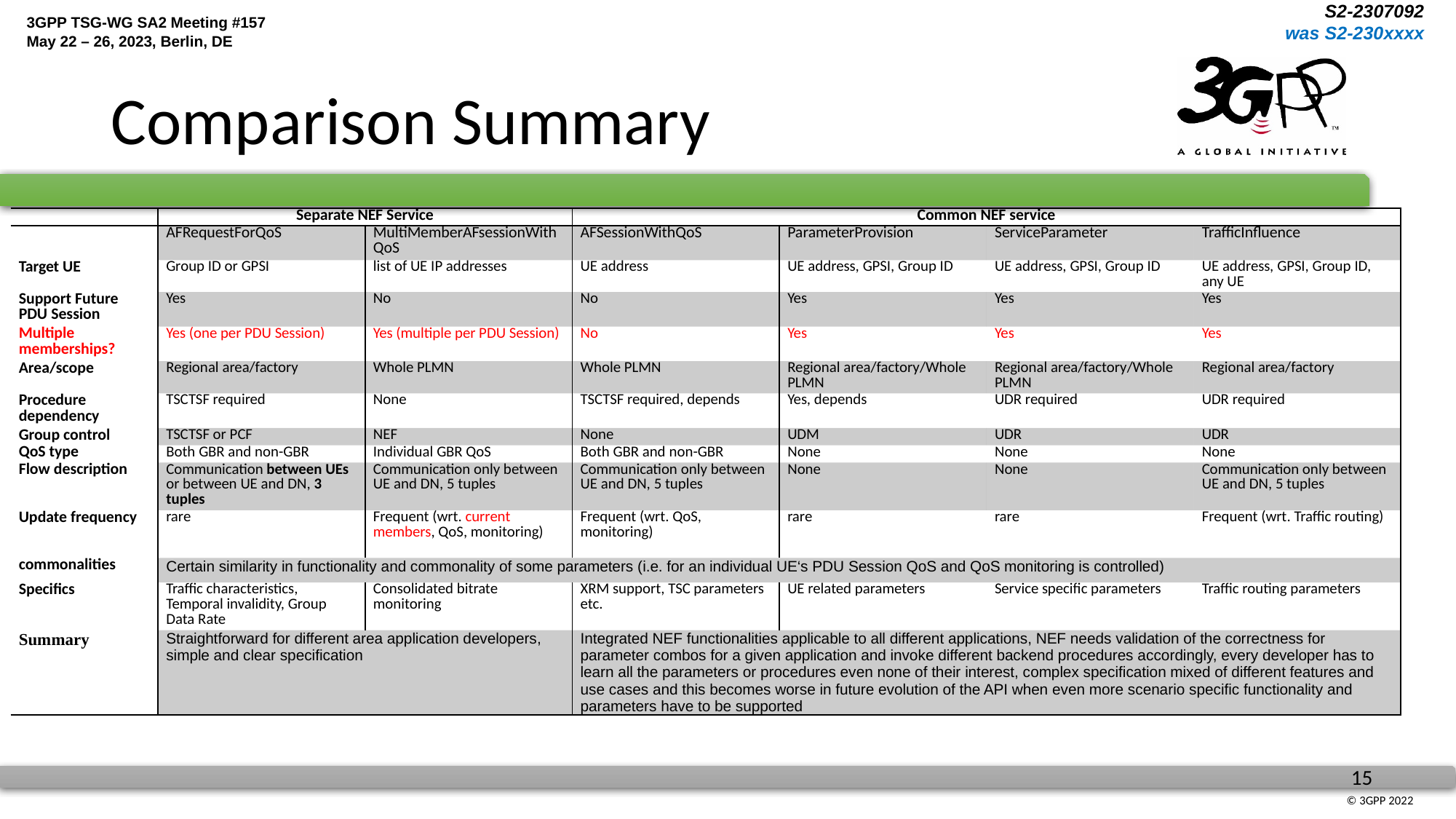

# Comparison Summary
|  | Separate NEF Service |  | Common NEF service |  |  |  |
| --- | --- | --- | --- | --- | --- | --- |
|  | AFRequestForQoS | MultiMemberAFsessionWithQoS | AFSessionWithQoS | ParameterProvision | ServiceParameter | TrafficInfluence |
| Target UE | Group ID or GPSI | list of UE IP addresses | UE address | UE address, GPSI, Group ID | UE address, GPSI, Group ID | UE address, GPSI, Group ID, any UE |
| Support Future PDU Session | Yes | No | No | Yes | Yes | Yes |
| Multiple memberships? | Yes (one per PDU Session) | Yes (multiple per PDU Session) | No | Yes | Yes | Yes |
| Area/scope | Regional area/factory | Whole PLMN | Whole PLMN | Regional area/factory/Whole PLMN | Regional area/factory/Whole PLMN | Regional area/factory |
| Procedure dependency | TSCTSF required | None | TSCTSF required, depends | Yes, depends | UDR required | UDR required |
| Group control | TSCTSF or PCF | NEF | None | UDM | UDR | UDR |
| QoS type | Both GBR and non-GBR | Individual GBR QoS | Both GBR and non-GBR | None | None | None |
| Flow description | Communication between UEs or between UE and DN, 3 tuples | Communication only between UE and DN, 5 tuples | Communication only between UE and DN, 5 tuples | None | None | Communication only between UE and DN, 5 tuples |
| Update frequency | rare | Frequent (wrt. current members, QoS, monitoring) | Frequent (wrt. QoS, monitoring) | rare | rare | Frequent (wrt. Traffic routing) |
| commonalities | Certain similarity in functionality and commonality of some parameters (i.e. for an individual UE‘s PDU Session QoS and QoS monitoring is controlled) |  |  |  |  |  |
| Specifics | Traffic characteristics, Temporal invalidity, Group Data Rate | Consolidated bitrate monitoring | XRM support, TSC parameters etc. | UE related parameters | Service specific parameters | Traffic routing parameters |
| Summary | Straightforward for different area application developers, simple and clear specification |  | Integrated NEF functionalities applicable to all different applications, NEF needs validation of the correctness for parameter combos for a given application and invoke different backend procedures accordingly, every developer has to learn all the parameters or procedures even none of their interest, complex specification mixed of different features and use cases and this becomes worse in future evolution of the API when even more scenario specific functionality and parameters have to be supported |  |  |  |